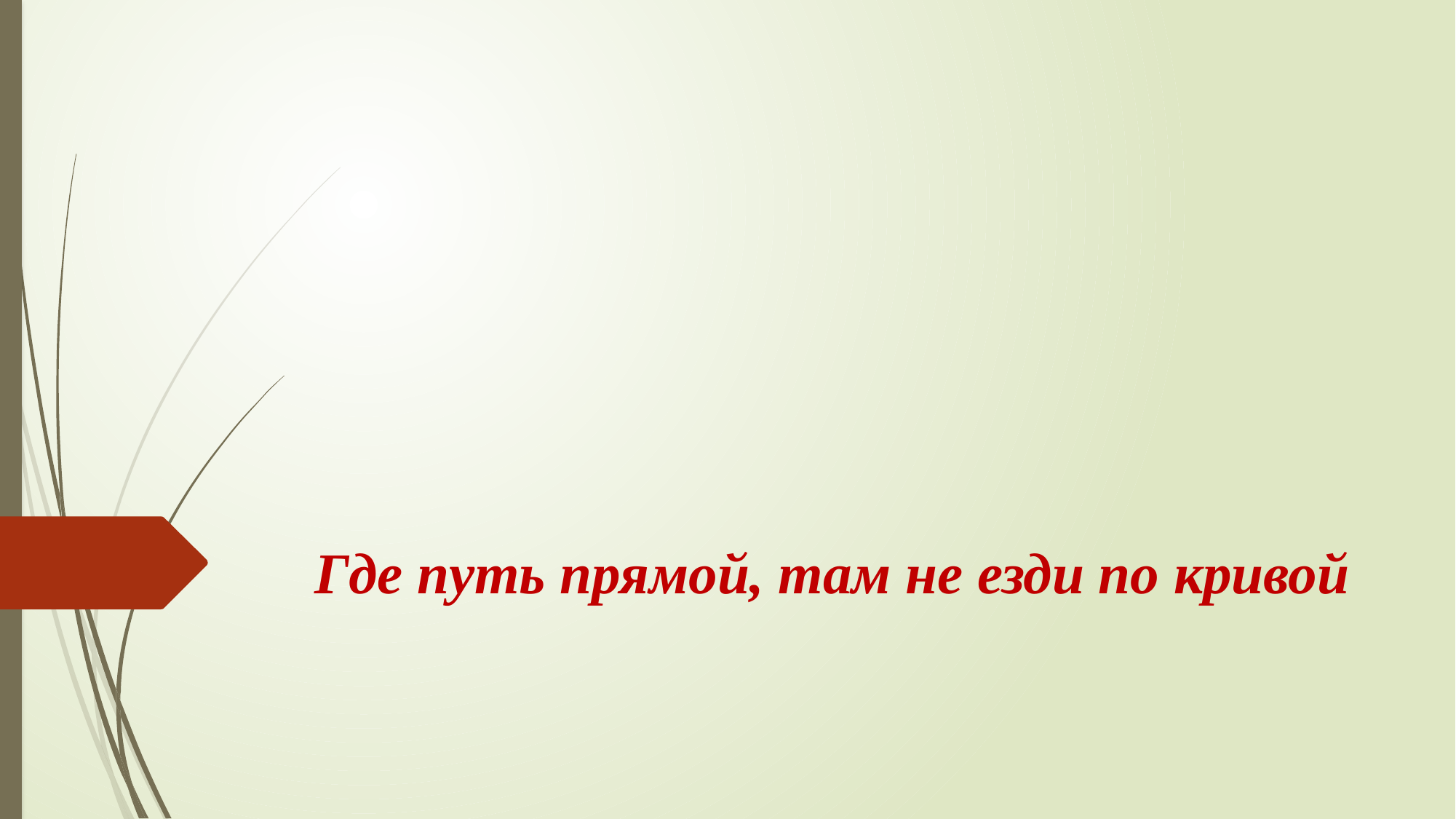

# Где путь прямой, там не езди по кривой